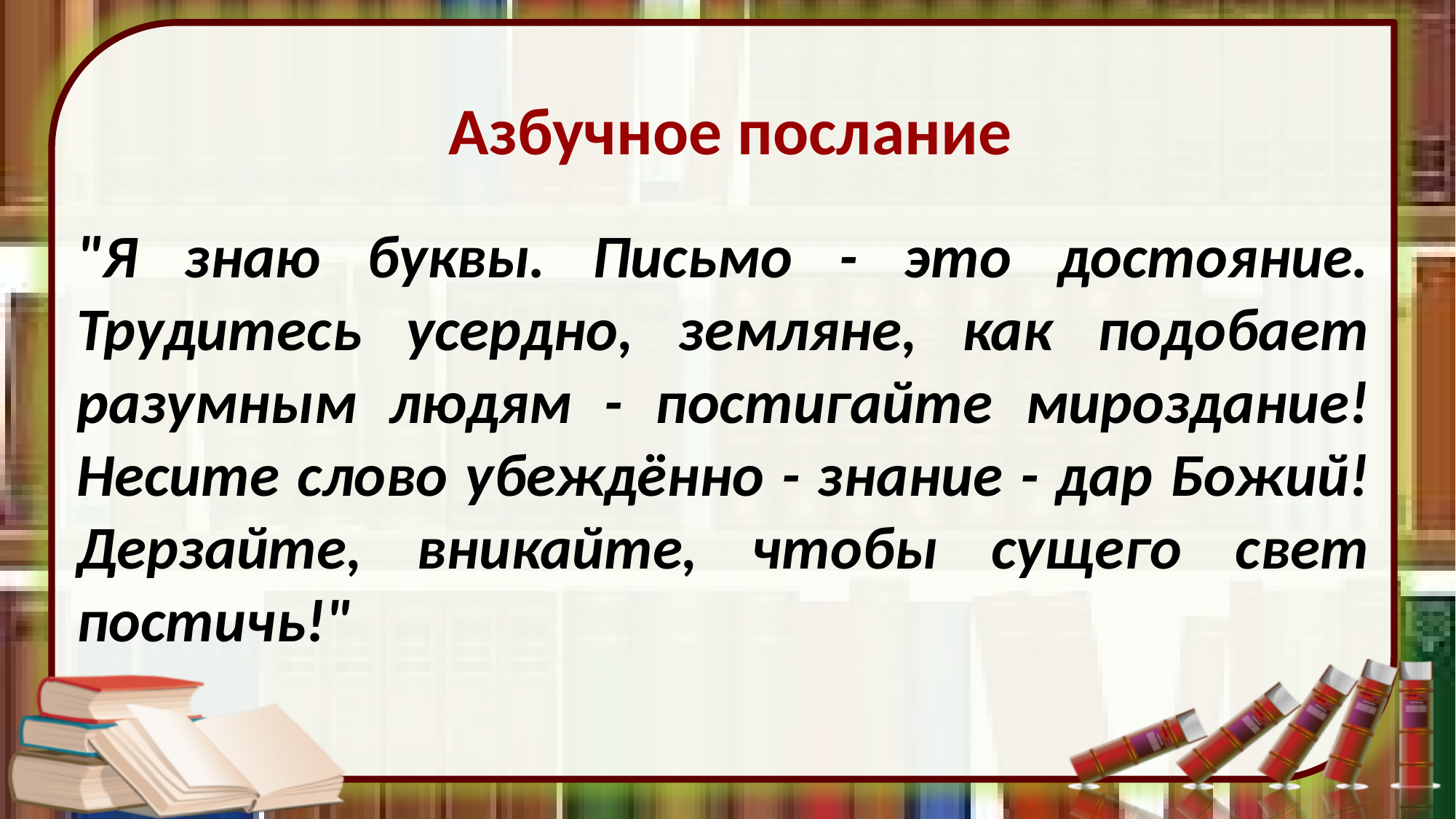

Азбучное послание
"Я знаю буквы. Письмо - это достояние. Трудитесь усердно, земляне, как подобает разумным людям - постигайте мироздание! Несите слово убеждённо - знание - дар Божий! Дерзайте, вникайте, чтобы сущего свет постичь!"